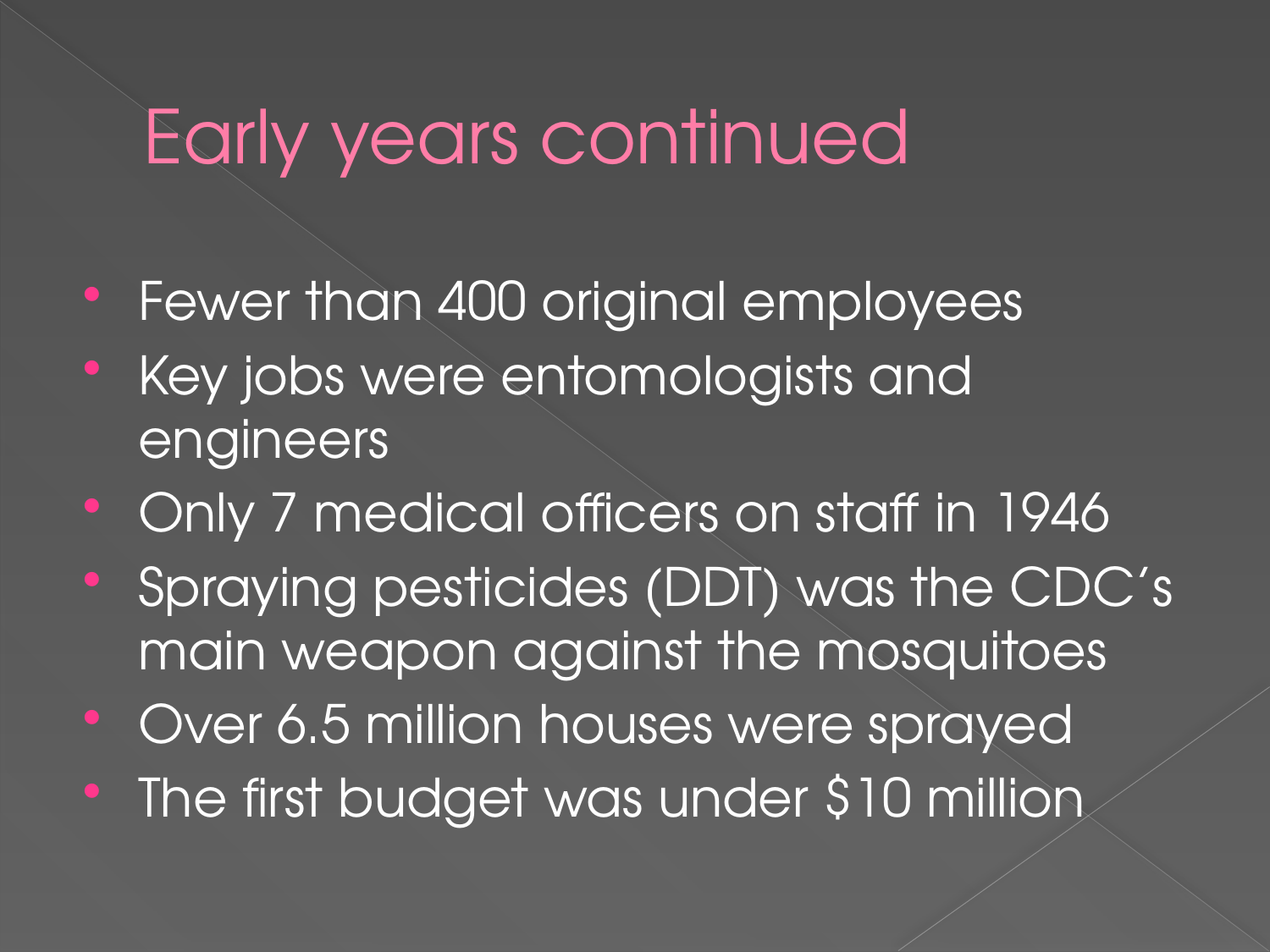

# Early years continued
Fewer than 400 original employees
Key jobs were entomologists and engineers
Only 7 medical officers on staff in 1946
Spraying pesticides (DDT) was the CDC’s main weapon against the mosquitoes
Over 6.5 million houses were sprayed
The first budget was under $10 million